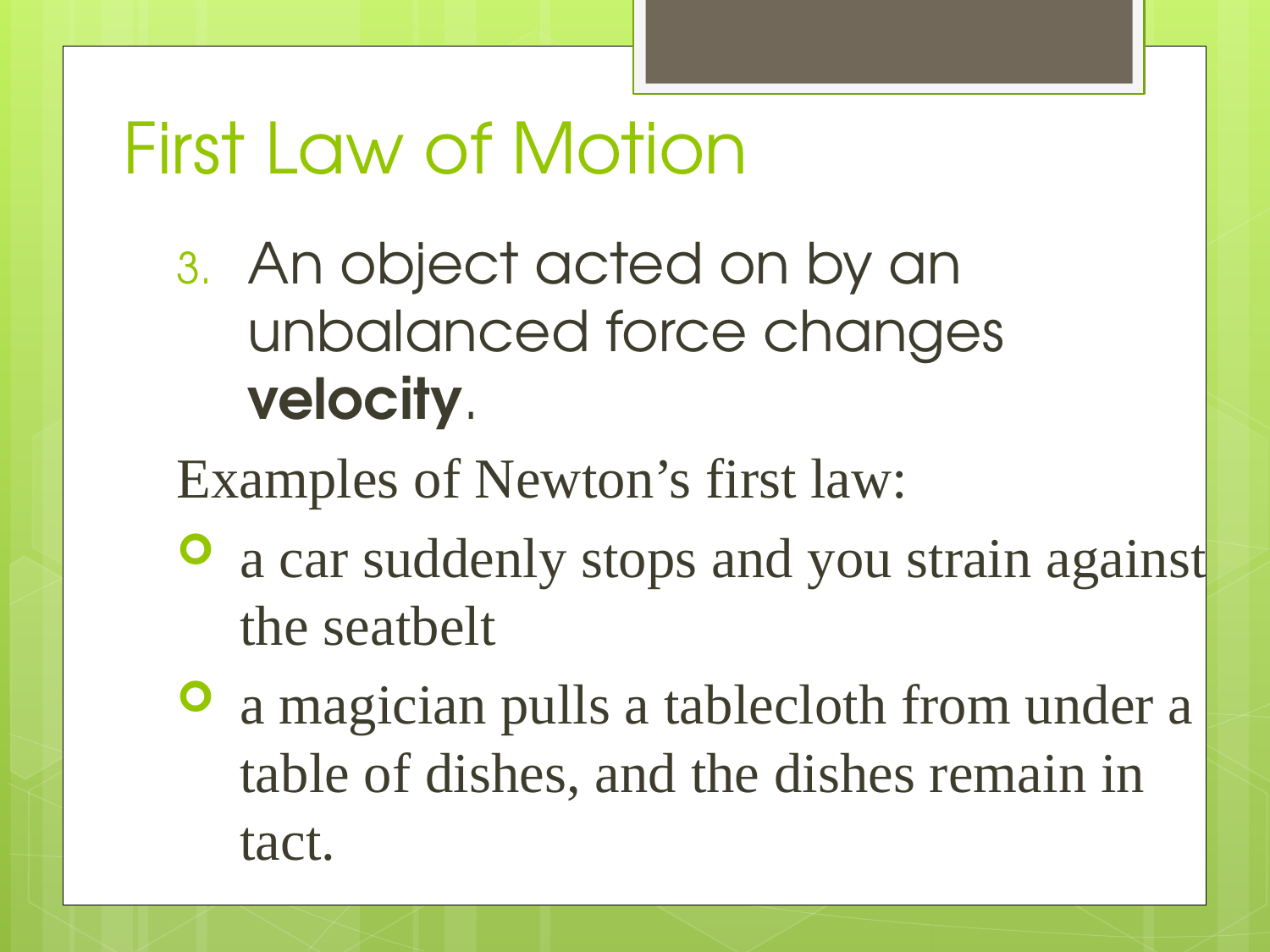

# First Law of Motion
An object acted on by an unbalanced force changes velocity.
Examples of Newton’s first law:
a car suddenly stops and you strain against the seatbelt
a magician pulls a tablecloth from under a table of dishes, and the dishes remain in tact.